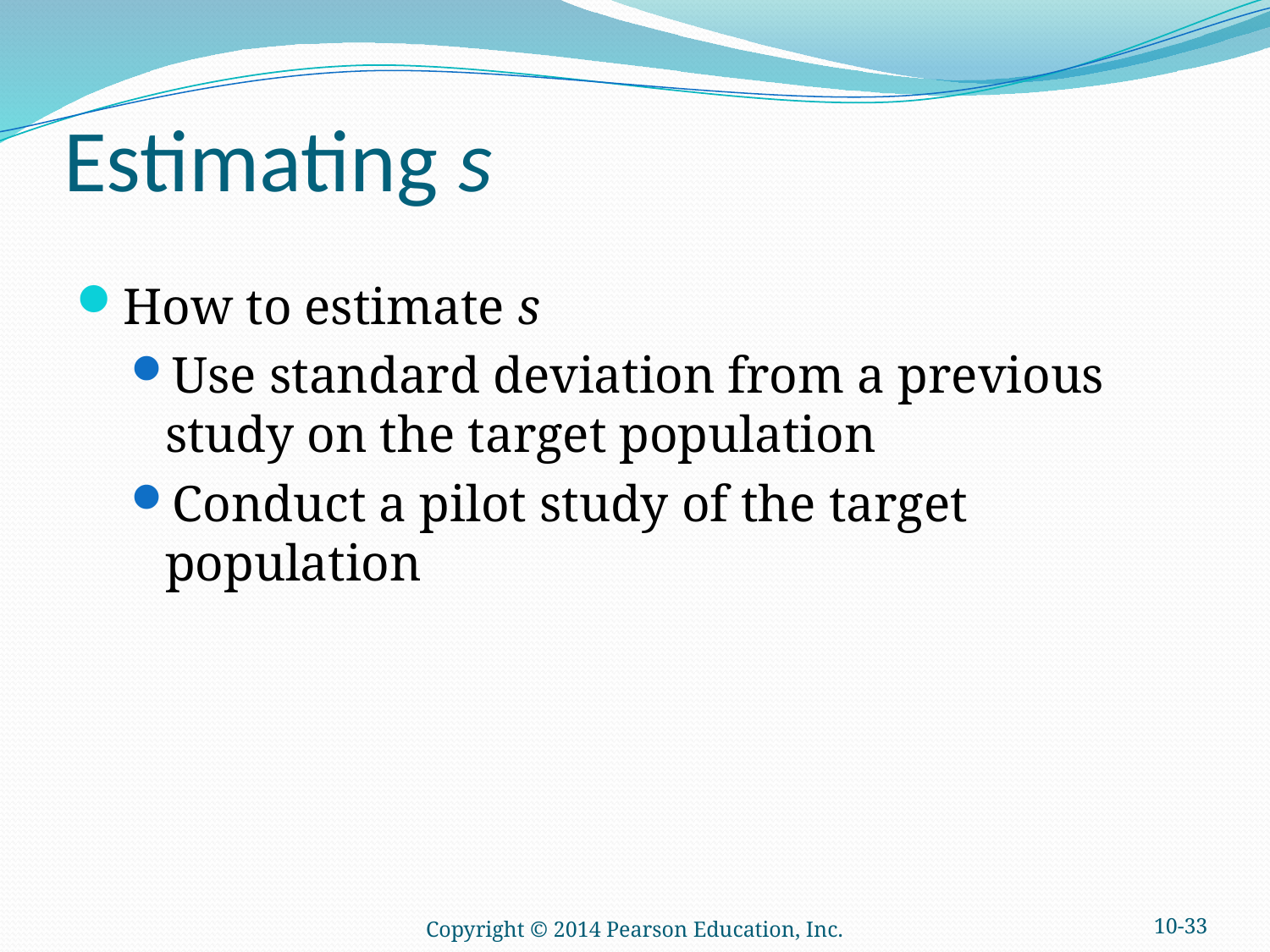

# Estimating s
How to estimate s
Use standard deviation from a previous study on the target population
Conduct a pilot study of the target population